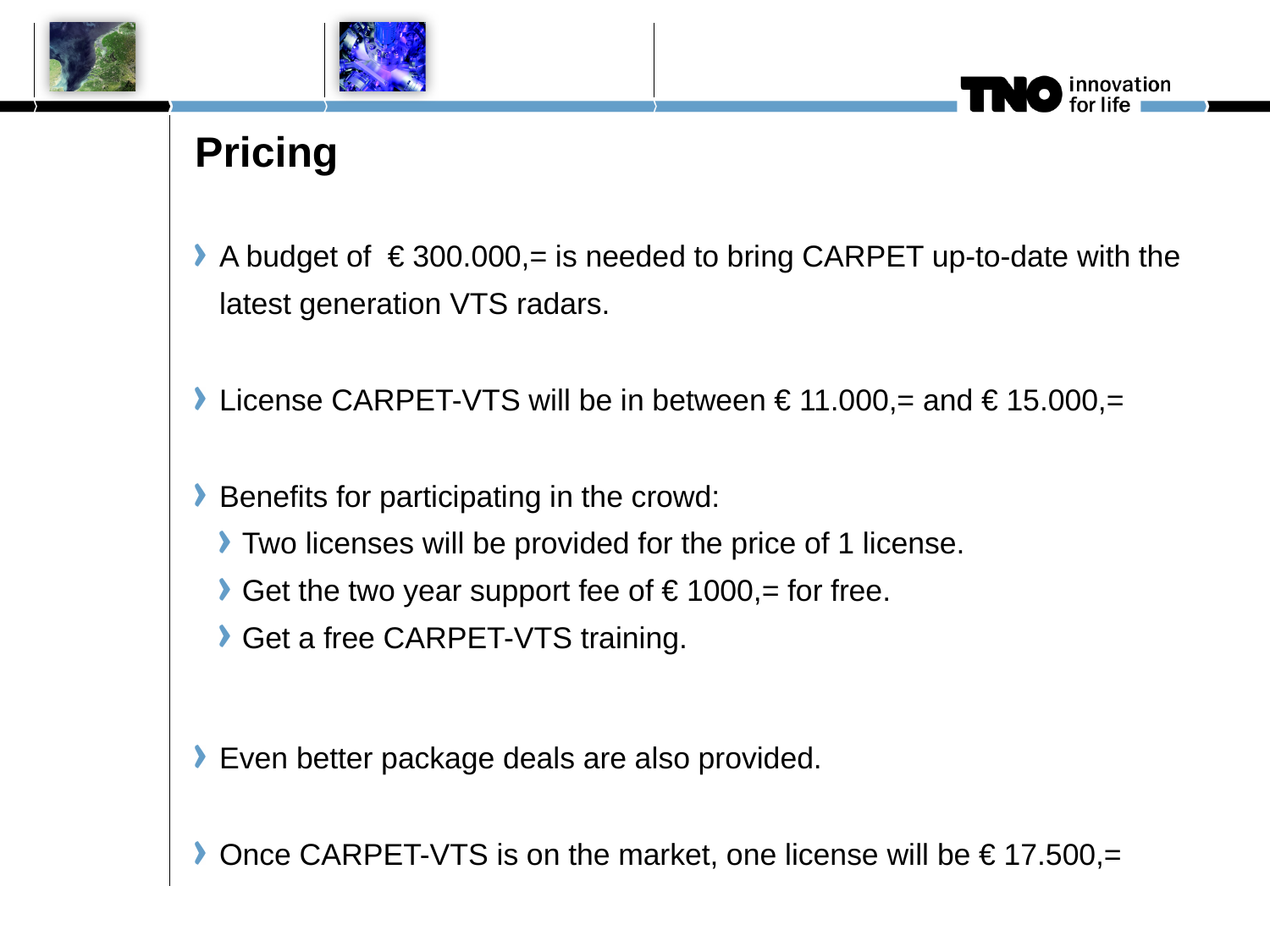

# Pricing
A budget of  € 300.000,= is needed to bring CARPET up-to-date with the latest generation VTS radars.

License CARPET-VTS will be in between € 11.000,= and € 15.000,=

Benefits for participating in the crowd:
Two licenses will be provided for the price of 1 license.
Get the two year support fee of € 1000,= for free.
Get a free CARPET-VTS training.

Even better package deals are also provided.

Once CARPET-VTS is on the market, one license will be € 17.500,=